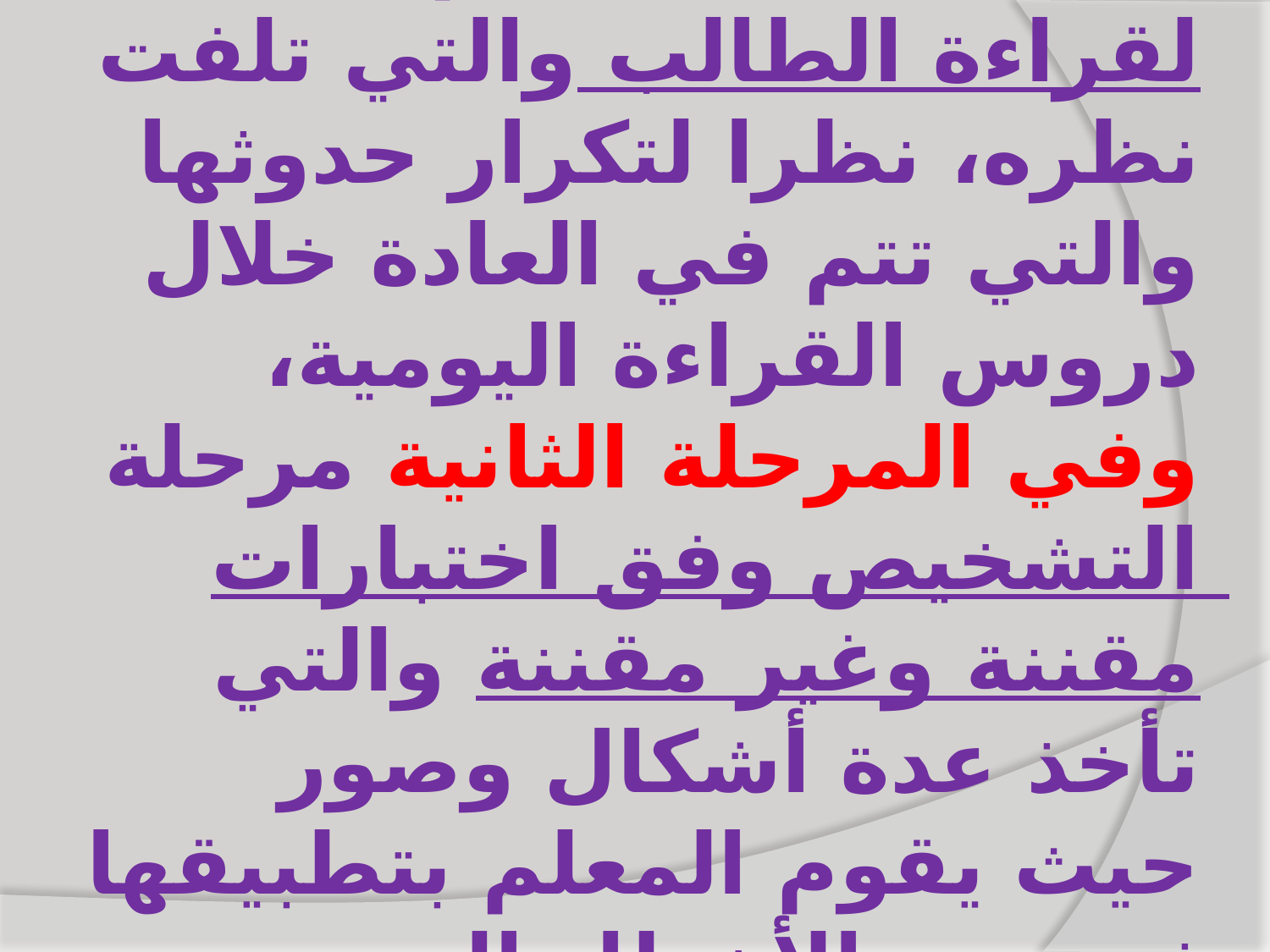

# إن أول خطوات التشخيص يبدأ من غرفة الصف ومن خلال ملاحظة معلم الصف لقراءة الطالب والتي تلفت نظره، نظرا لتكرار حدوثها والتي تتم في العادة خلال دروس القراءة اليومية، وفي المرحلة الثانية مرحلة التشخيص وفق اختبارات مقننة وغير مقننة والتي تأخذ عدة أشكال وصور حيث يقوم المعلم بتطبيقها ثم رصد الأخطاء التي يرتكبها الطالب أثناء القراءة.(القراءة الجهرية)(القراءة الصامتة)(إعادة السرد)